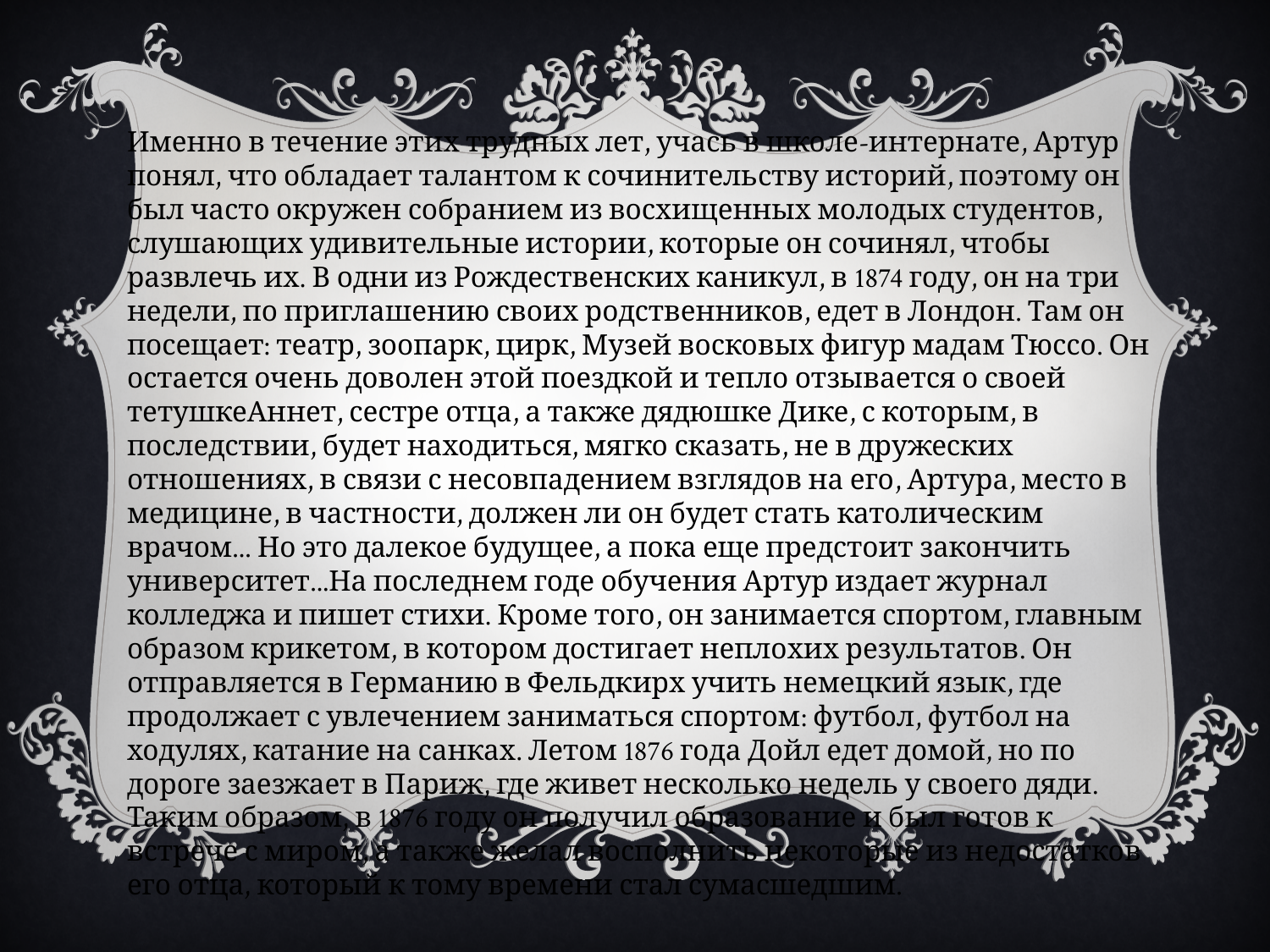

Именно в течение этих трудных лет, учась в школе-интернате, Артур понял, что обладает талантом к сочинительству историй, поэтому он был часто окружен собранием из восхищенных молодых студентов, слушающих удивительные истории, которые он сочинял, чтобы развлечь их. В одни из Рождественских каникул, в 1874 году, он на три недели, по приглашению своих родственников, едет в Лондон. Там он посещает: театр, зоопарк, цирк, Музей восковых фигур мадам Тюссо. Он остается очень доволен этой поездкой и тепло отзывается о своей тетушкеАннет, сестре отца, а также дядюшке Дике, с которым, в последствии, будет находиться, мягко сказать, не в дружеских отношениях, в связи с несовпадением взглядов на его, Артура, место в медицине, в частности, должен ли он будет стать католическим врачом... Но это далекое будущее, а пока еще предстоит закончить университет...На последнем годе обучения Артур издает журнал колледжа и пишет стихи. Кроме того, он занимается спортом, главным образом крикетом, в котором достигает неплохих результатов. Он отправляется в Германию в Фельдкирх учить немецкий язык, где продолжает с увлечением заниматься спортом: футбол, футбол на ходулях, катание на санках. Летом 1876 года Дойл едет домой, но по дороге заезжает в Париж, где живет несколько недель у своего дяди. Таким образом, в 1876 году он получил образование и был готов к встрече с миром, а также желал восполнить некоторые из недостатков его отца, который к тому времени стал сумасшедшим.